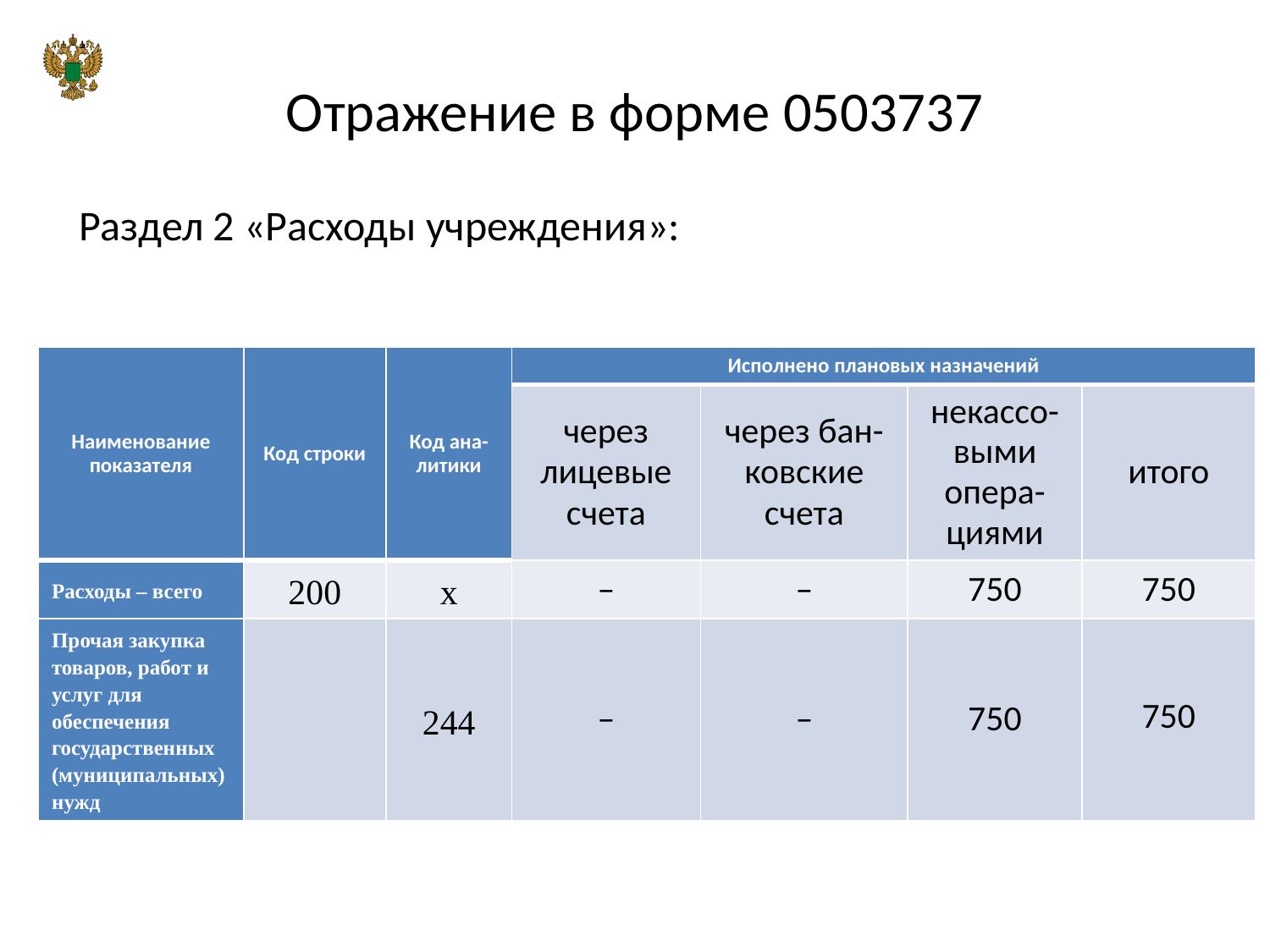

# Отражение в форме 0503737
Раздел 2 «Расходы учреждения»:
| Наименование показателя | Код строки | Код ана-литики | Исполнено плановых назначений |  |  |  |
| --- | --- | --- | --- | --- | --- | --- |
|  |  |  | через лицевые счета | через бан-ковские счета | некассо-выми опера-циями | итого |
| Расходы – всего | 200 | х | – | – | 750 | 750 |
| Прочая закупка товаров, работ и услуг для обеспечения государственных (муниципальных) нужд |  | 244 | – | – | 750 | 750 |
30